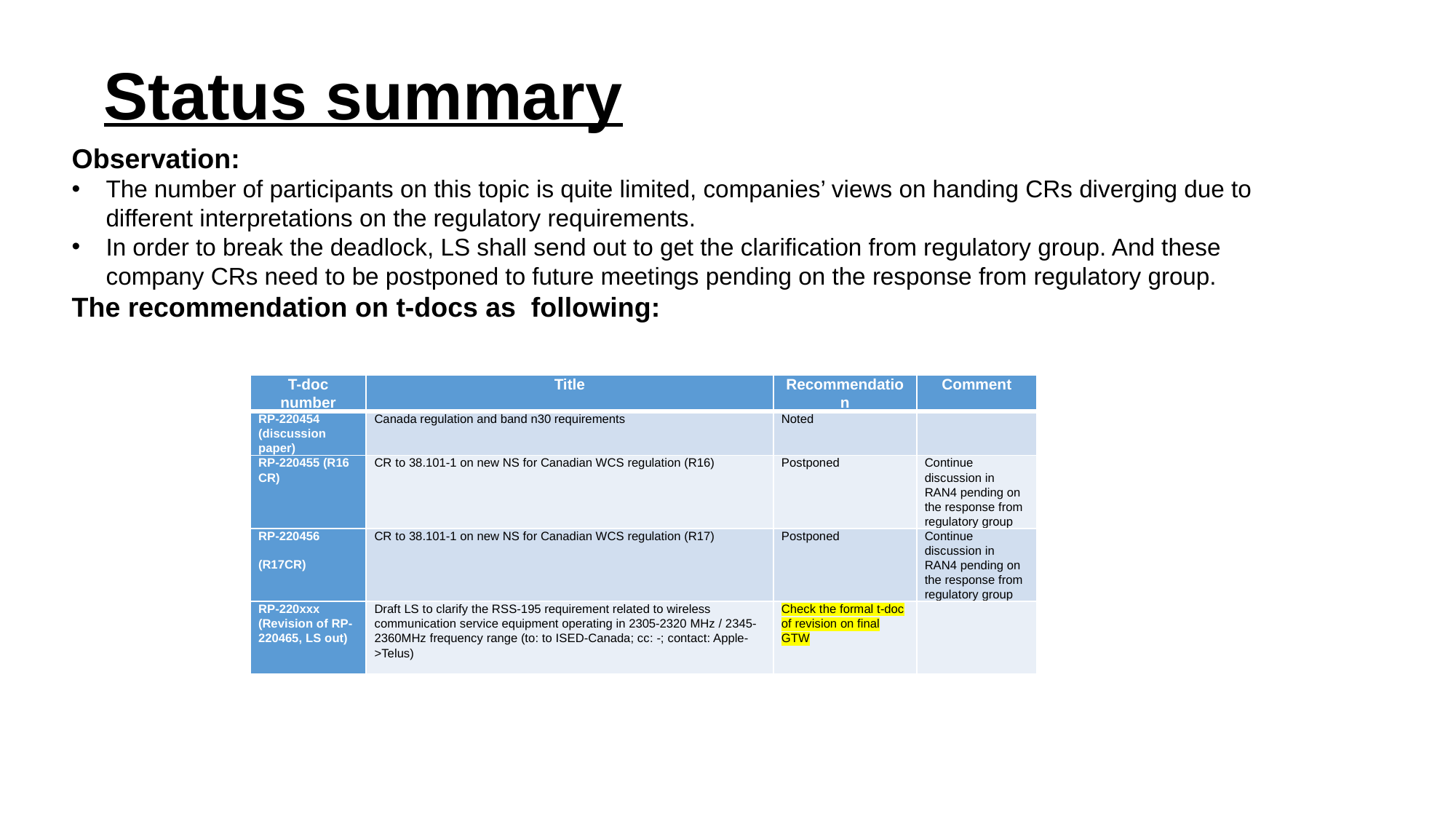

# Status summary
Observation:
The number of participants on this topic is quite limited, companies’ views on handing CRs diverging due to different interpretations on the regulatory requirements.
In order to break the deadlock, LS shall send out to get the clarification from regulatory group. And these company CRs need to be postponed to future meetings pending on the response from regulatory group.
The recommendation on t-docs as  following:

| T-doc number | Title | Recommendation | Comment |
| --- | --- | --- | --- |
| RP-220454 (discussion paper) | Canada regulation and band n30 requirements | Noted |  |
| RP-220455 (R16 CR) | CR to 38.101-1 on new NS for Canadian WCS regulation (R16) | Postponed | Continue discussion in RAN4 pending on the response from regulatory group |
| RP-220456 (R17CR) | CR to 38.101-1 on new NS for Canadian WCS regulation (R17) | Postponed | Continue discussion in RAN4 pending on the response from regulatory group |
| RP-220xxx (Revision of RP-220465, LS out) | Draft LS to clarify the RSS-195 requirement related to wireless communication service equipment operating in 2305-2320 MHz / 2345-2360MHz frequency range (to: to ISED-Canada; cc: -; contact: Apple->Telus) | Check the formal t-doc of revision on final GTW |  |